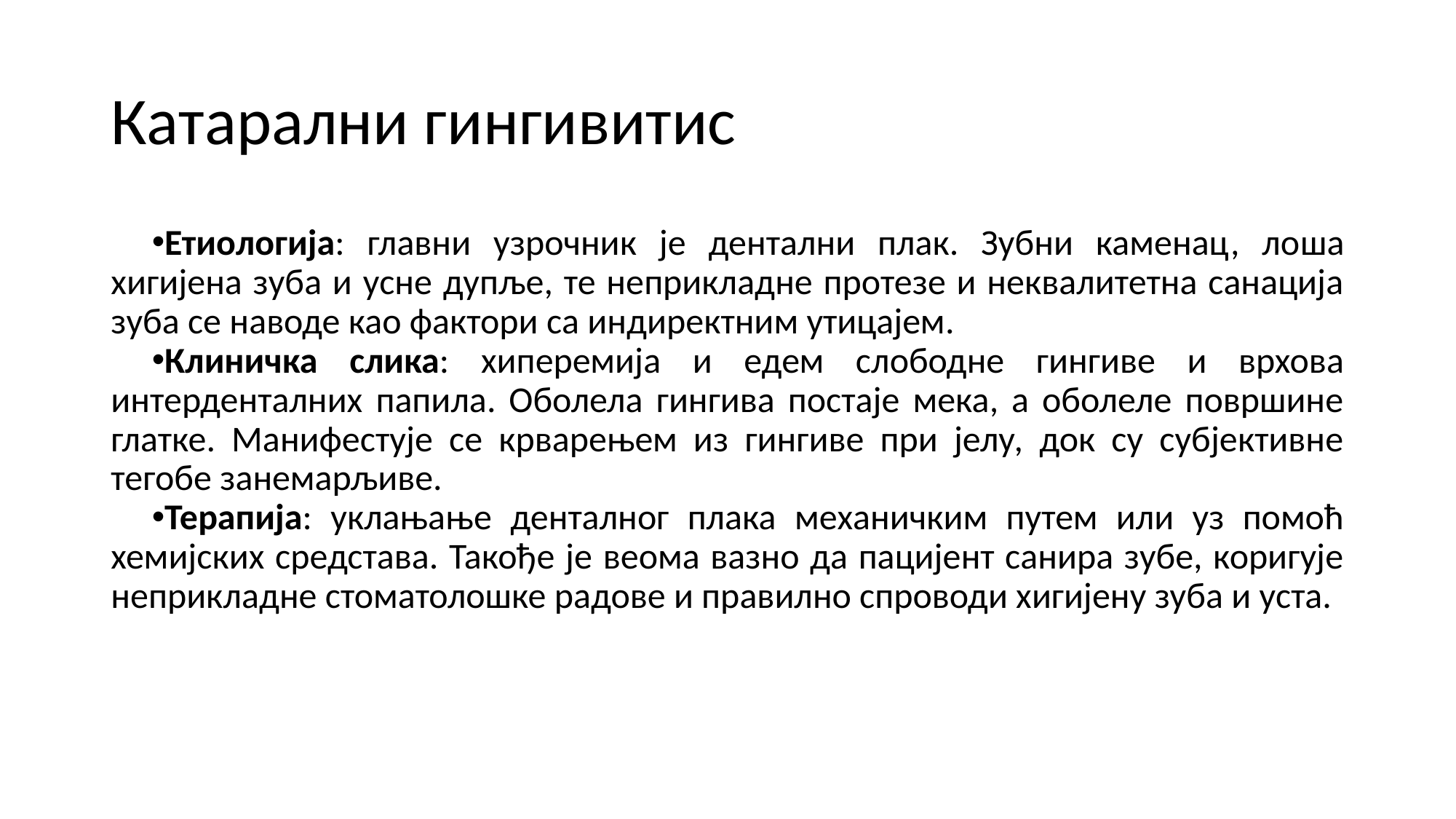

# Катарални гингивитис
Етиологија: главни узрочник је дентални плак. Зубни каменац, лоша хигијена зуба и усне дупље, те неприкладне протезе и неквалитетна санација зуба се наводе као фактори са индиректним утицајем.
Клиничка слика: хиперемија и едем слободне гингиве и врхова интерденталних папила. Оболела гингива постаје мека, а оболеле површине глатке. Манифестује се крварењем из гингиве при јелу, док су субјективне тегобе занемарљиве.
Терапија: уклањање денталног плака механичким путем или уз помоћ хемијских средстава. Такође је веома вазно да пацијент санира зубе, коригује неприкладне стоматолошке радове и правилно спроводи хигијену зуба и уста.